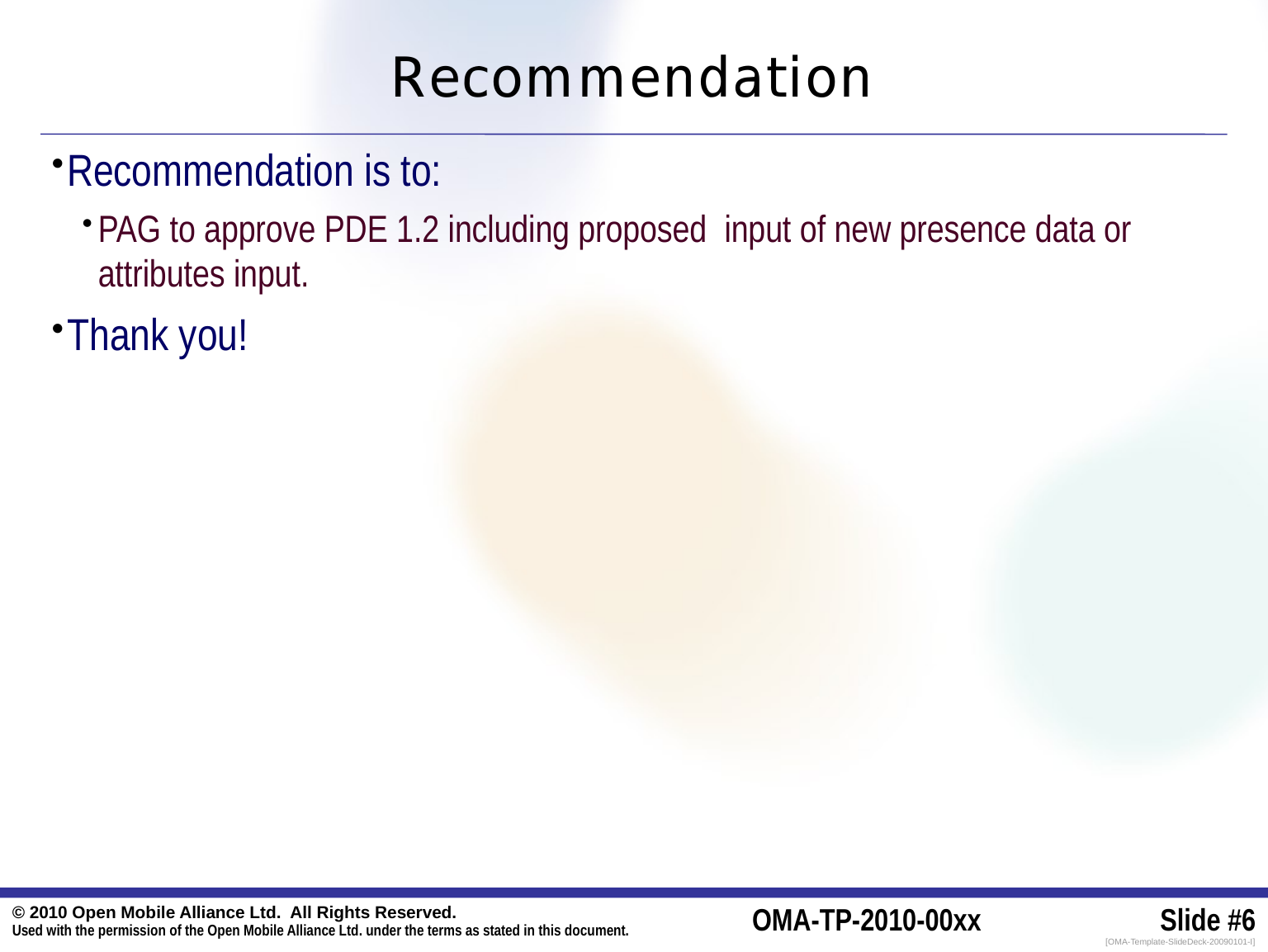

# Recommendation
Recommendation is to:
PAG to approve PDE 1.2 including proposed  input of new presence data or attributes input.
Thank you!